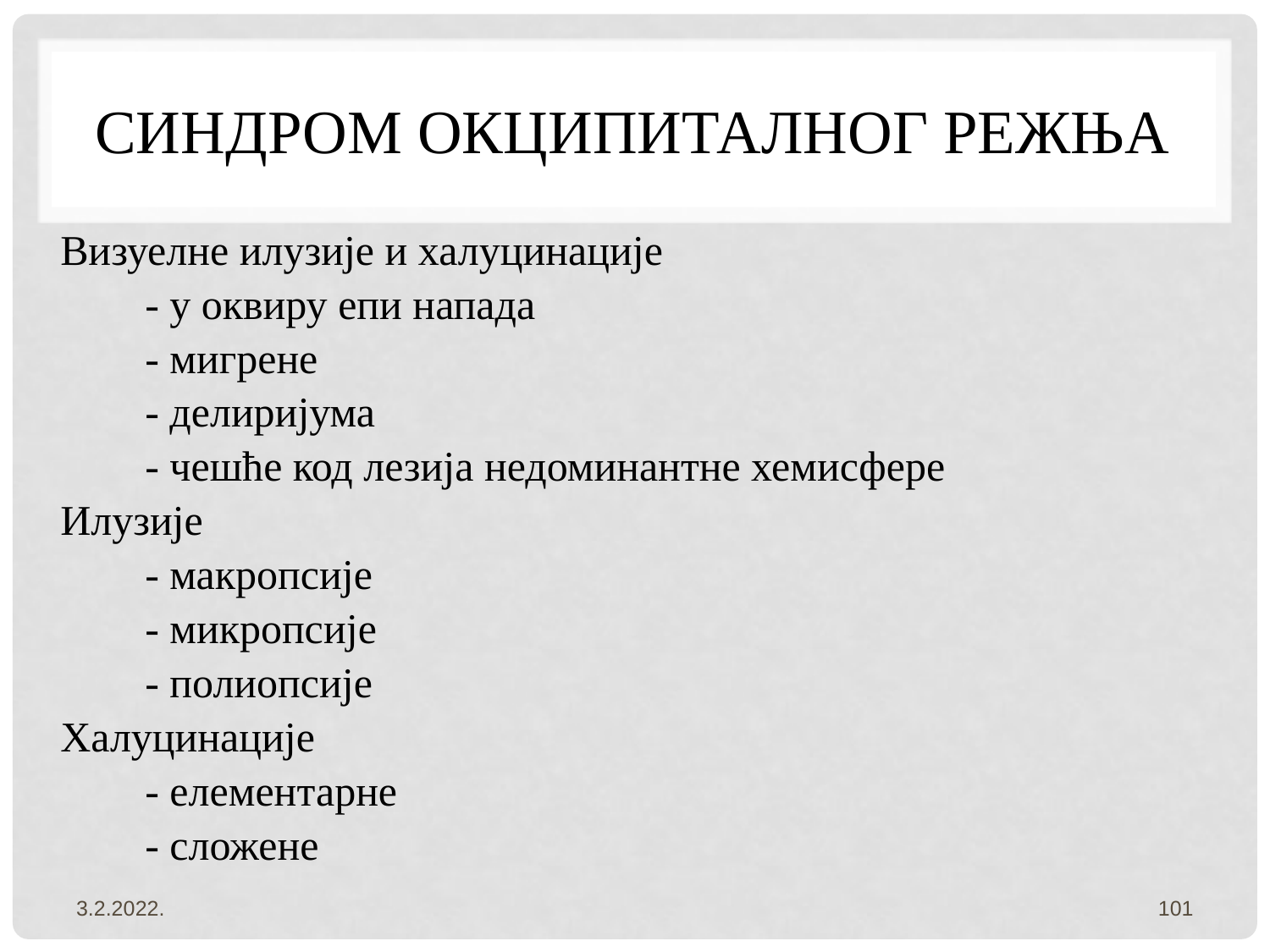

# Синдром Окципиталног режња
Визуелне илузије и халуцинације
        - у оквиру епи напада
        - мигрене
        - делиријума
        - чешће код лезија недоминантне хемисфере
Илузије
        - макропсије
        - микропсије
        - полиопсије
Халуцинације
        - елементарне
        - сложене
3.2.2022.
101